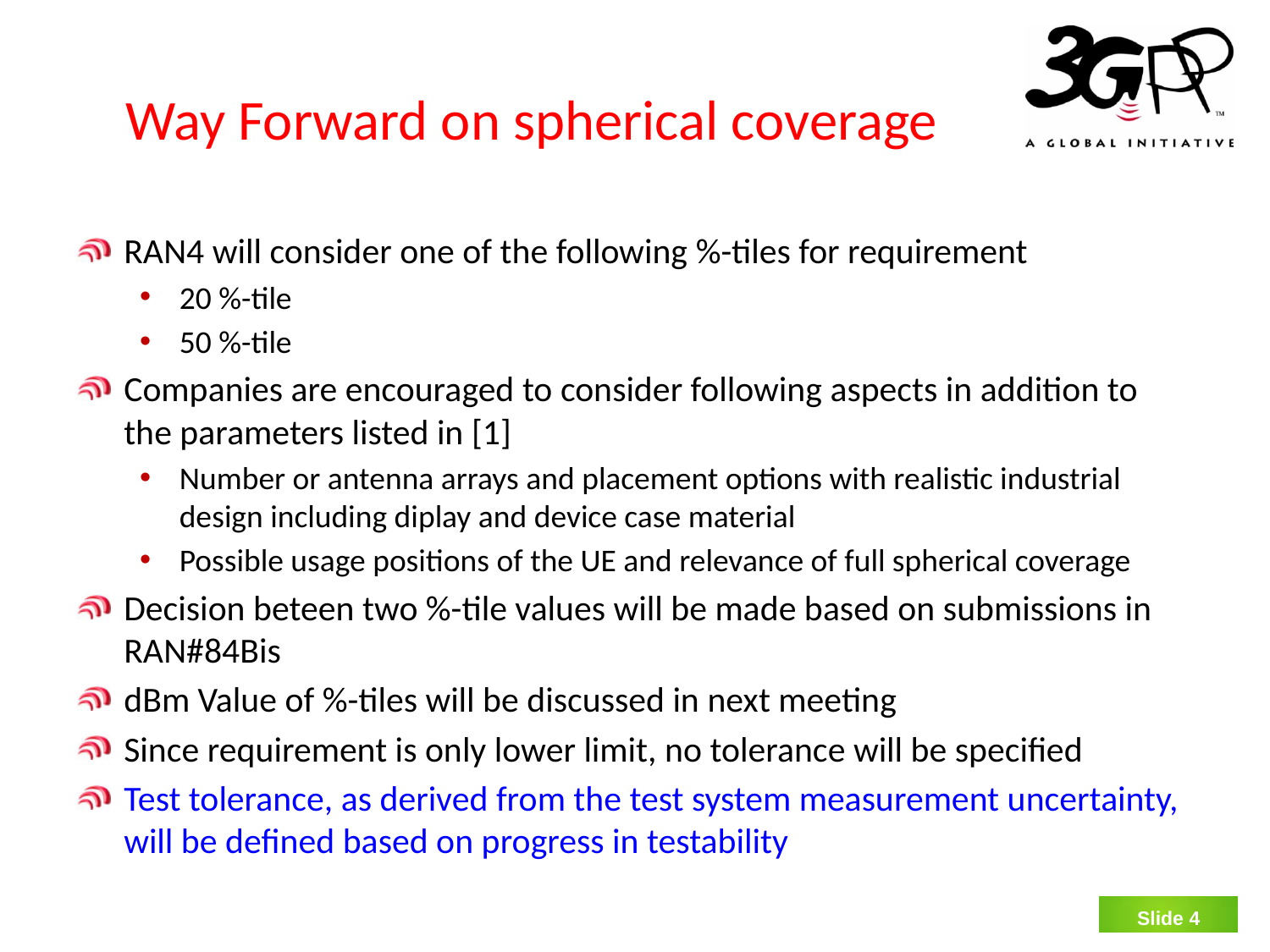

# Way Forward on spherical coverage
RAN4 will consider one of the following %-tiles for requirement
20 %-tile
50 %-tile
Companies are encouraged to consider following aspects in addition to the parameters listed in [1]
Number or antenna arrays and placement options with realistic industrial design including diplay and device case material
Possible usage positions of the UE and relevance of full spherical coverage
Decision beteen two %-tile values will be made based on submissions in RAN#84Bis
dBm Value of %-tiles will be discussed in next meeting
Since requirement is only lower limit, no tolerance will be specified
Test tolerance, as derived from the test system measurement uncertainty, will be defined based on progress in testability

Slide 4